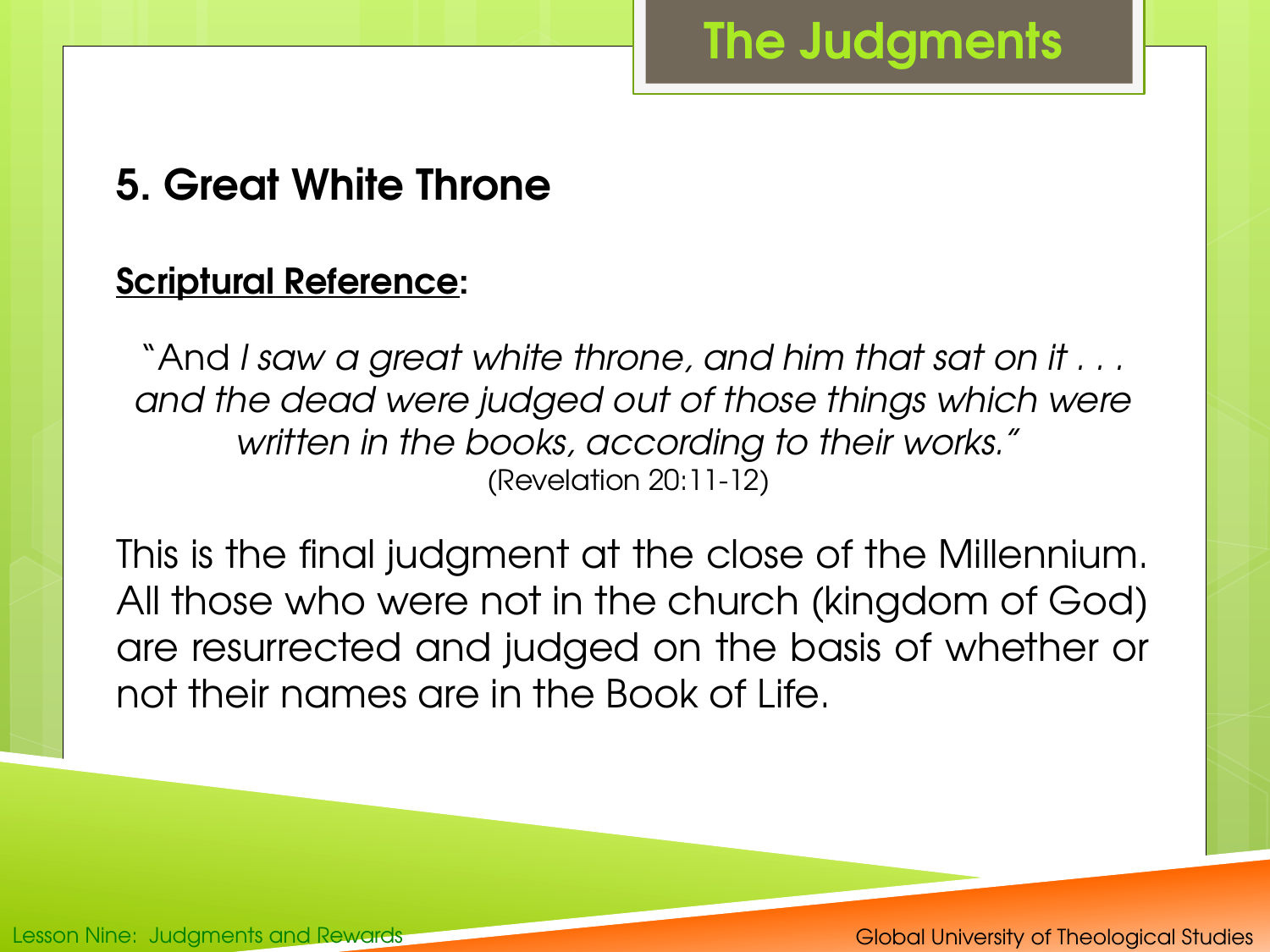

The Judgments
5. Great White Throne

Scriptural Reference:

“And I saw a great white throne, and him that sat on it . . . and the dead were judged out of those things which were written in the books, according to their works.”
(Revelation 20:11-12)

This is the final judgment at the close of the Millennium. All those who were not in the church (kingdom of God) are resurrected and judged on the basis of whether or not their names are in the Book of Life.

 Global University of Theological Studies
Lesson Nine:  Judgments and Rewards